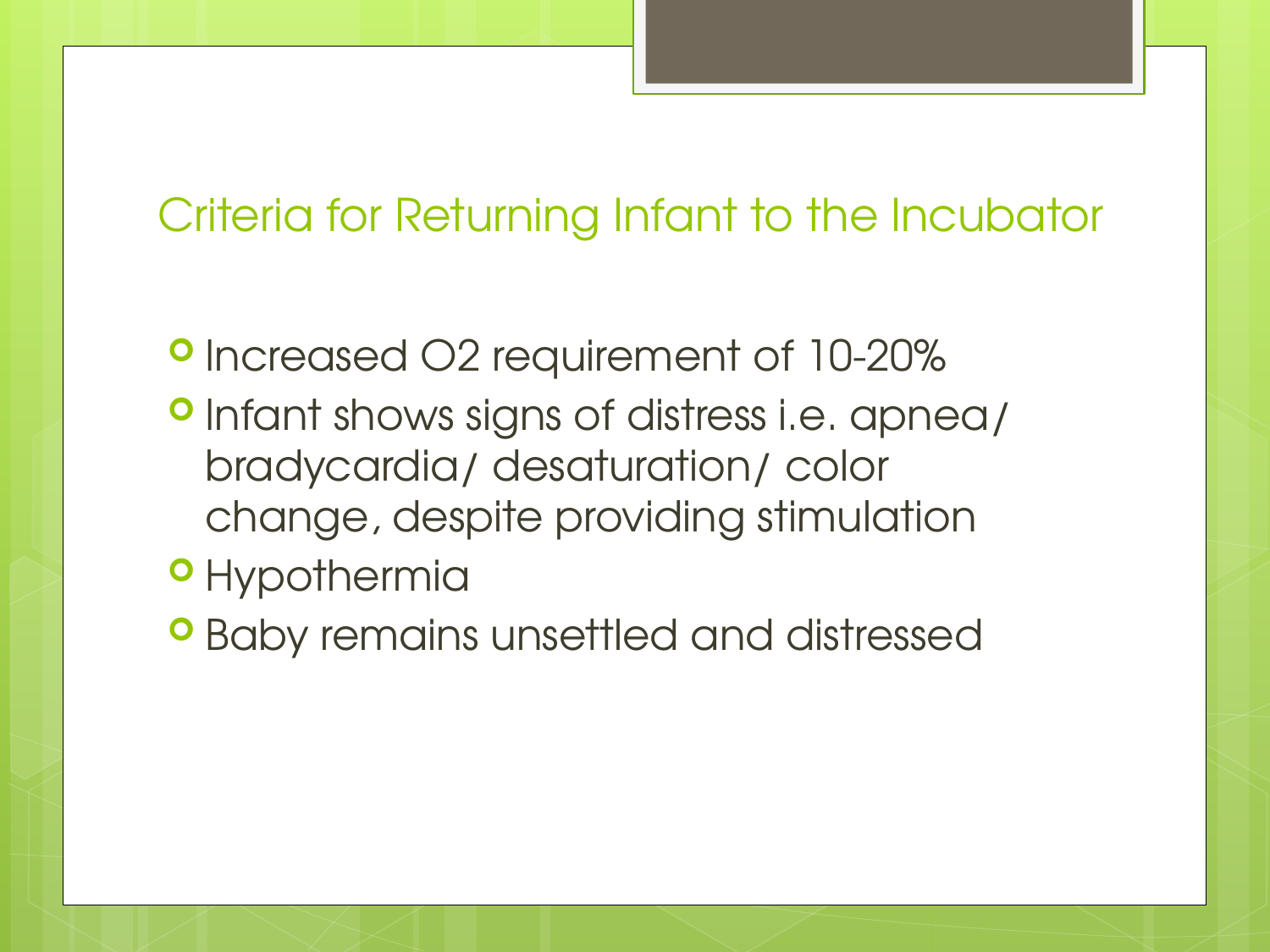

# Criteria for Returning Infant to the Incubator
Increased O2 requirement of 10-20%
Infant shows signs of distress i.e. apnea/ bradycardia/ desaturation/ color change, despite providing stimulation
Hypothermia
Baby remains unsettled and distressed